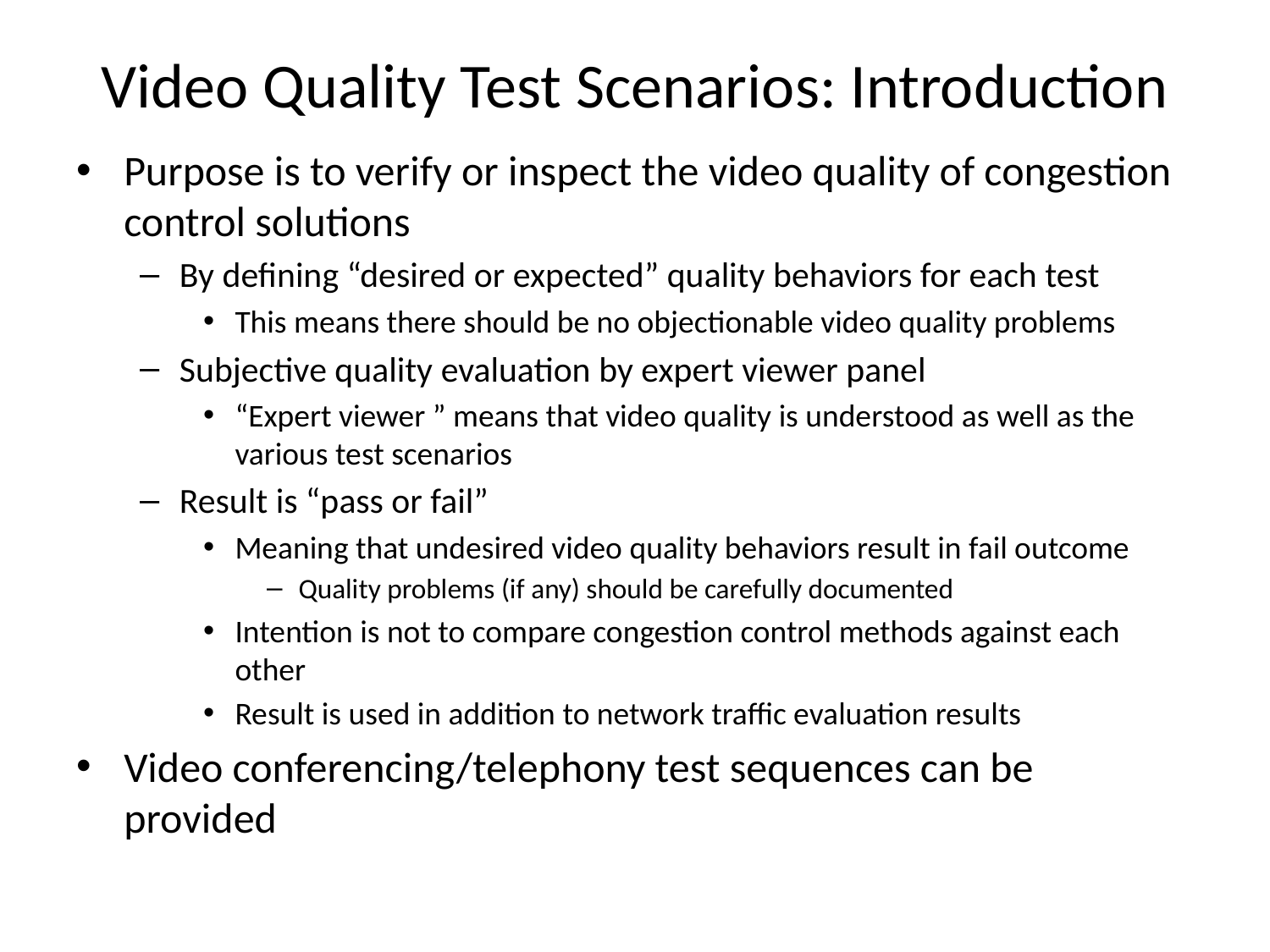

# Video Quality Test Scenarios: Introduction
Purpose is to verify or inspect the video quality of congestion control solutions
By defining “desired or expected” quality behaviors for each test
This means there should be no objectionable video quality problems
Subjective quality evaluation by expert viewer panel
“Expert viewer ” means that video quality is understood as well as the various test scenarios
Result is “pass or fail”
Meaning that undesired video quality behaviors result in fail outcome
Quality problems (if any) should be carefully documented
Intention is not to compare congestion control methods against each other
Result is used in addition to network traffic evaluation results
Video conferencing/telephony test sequences can be provided